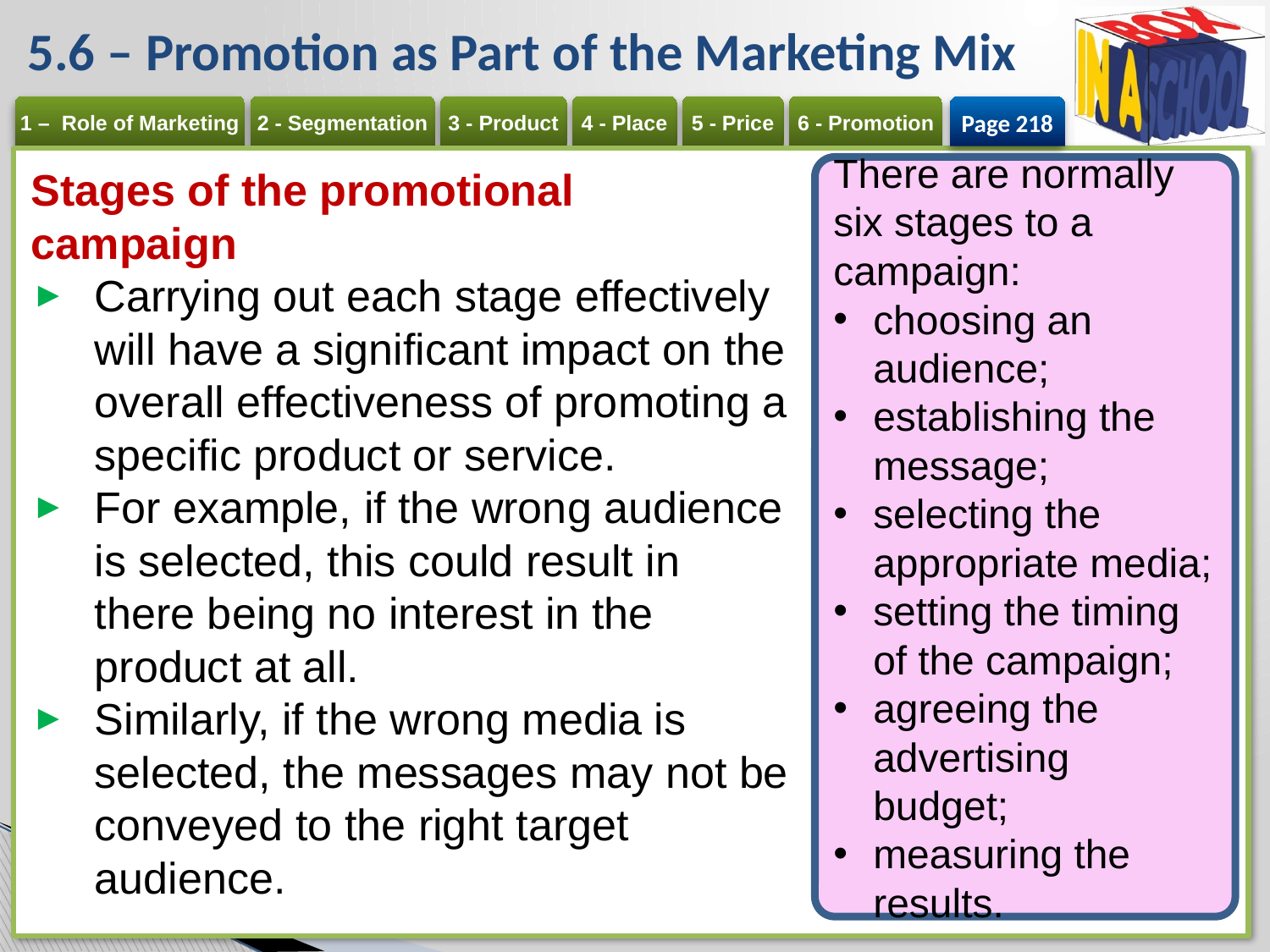

# 5.6 – Promotion as Part of the Marketing Mix
Page 218
Stages of the promotional campaign
Carrying out each stage effectively will have a significant impact on the overall effectiveness of promoting a specific product or service.
For example, if the wrong audience is selected, this could result in there being no interest in the product at all.
Similarly, if the wrong media is selected, the messages may not be conveyed to the right target audience.
There are normally six stages to a campaign:
choosing an audience;
establishing the message;
selecting the appropriate media;
setting the timing of the campaign;
agreeing the advertising budget;
measuring the results.